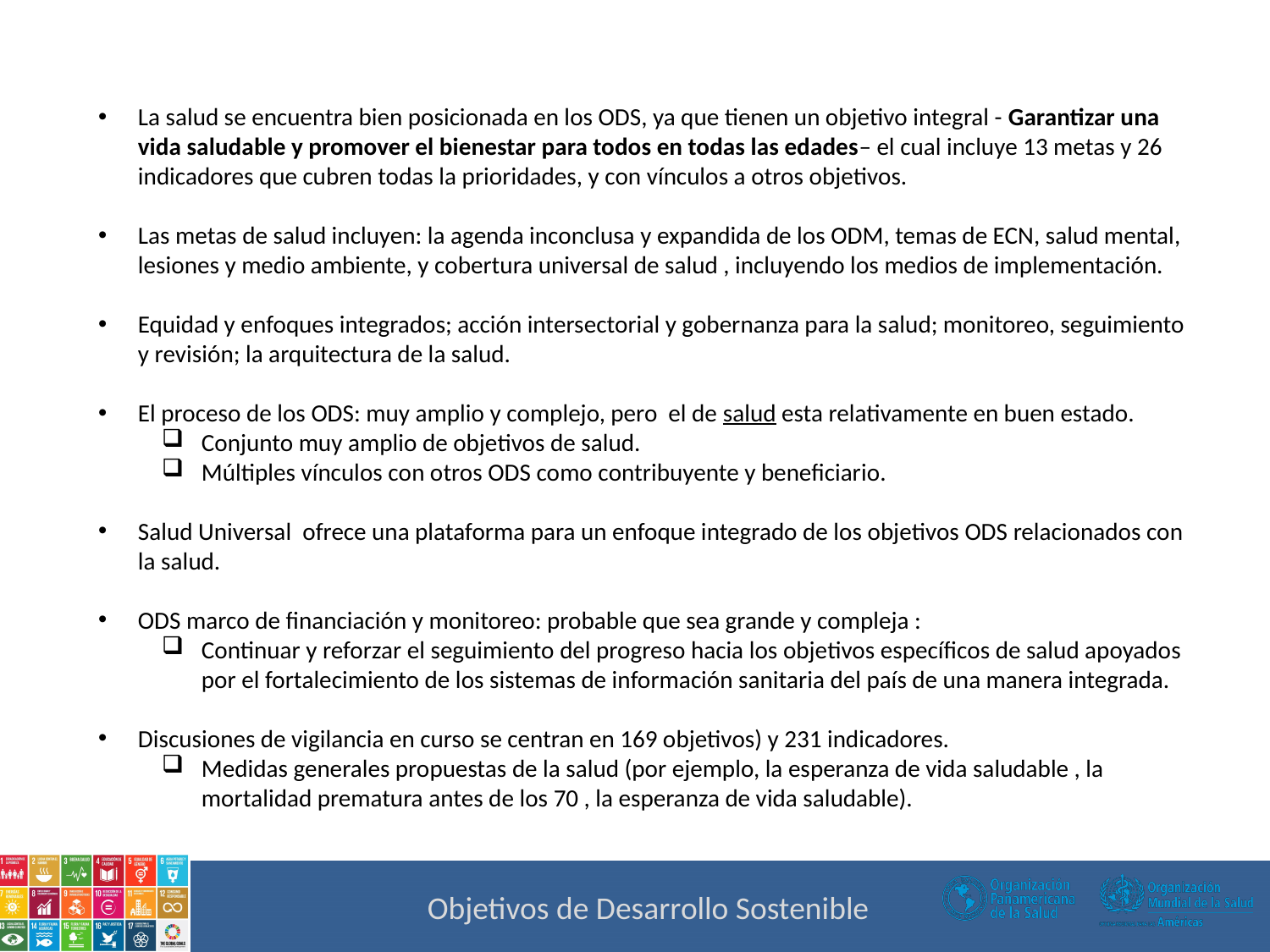

La salud se encuentra bien posicionada en los ODS, ya que tienen un objetivo integral - Garantizar una vida saludable y promover el bienestar para todos en todas las edades– el cual incluye 13 metas y 26 indicadores que cubren todas la prioridades, y con vínculos a otros objetivos.

Las metas de salud incluyen: la agenda inconclusa y expandida de los ODM, temas de ECN, salud mental, lesiones y medio ambiente, y cobertura universal de salud , incluyendo los medios de implementación.

Equidad y enfoques integrados; acción intersectorial y gobernanza para la salud; monitoreo, seguimiento y revisión; la arquitectura de la salud.

El proceso de los ODS: muy amplio y complejo, pero  el de salud esta relativamente en buen estado.
Conjunto muy amplio de objetivos de salud.
Múltiples vínculos con otros ODS como contribuyente y beneficiario.

Salud Universal  ofrece una plataforma para un enfoque integrado de los objetivos ODS relacionados con la salud.

ODS marco de financiación y monitoreo: probable que sea grande y compleja :
Continuar y reforzar el seguimiento del progreso hacia los objetivos específicos de salud apoyados por el fortalecimiento de los sistemas de información sanitaria del país de una manera integrada.

Discusiones de vigilancia en curso se centran en 169 objetivos) y 231 indicadores.
Medidas generales propuestas de la salud (por ejemplo, la esperanza de vida saludable , la mortalidad prematura antes de los 70 , la esperanza de vida saludable).